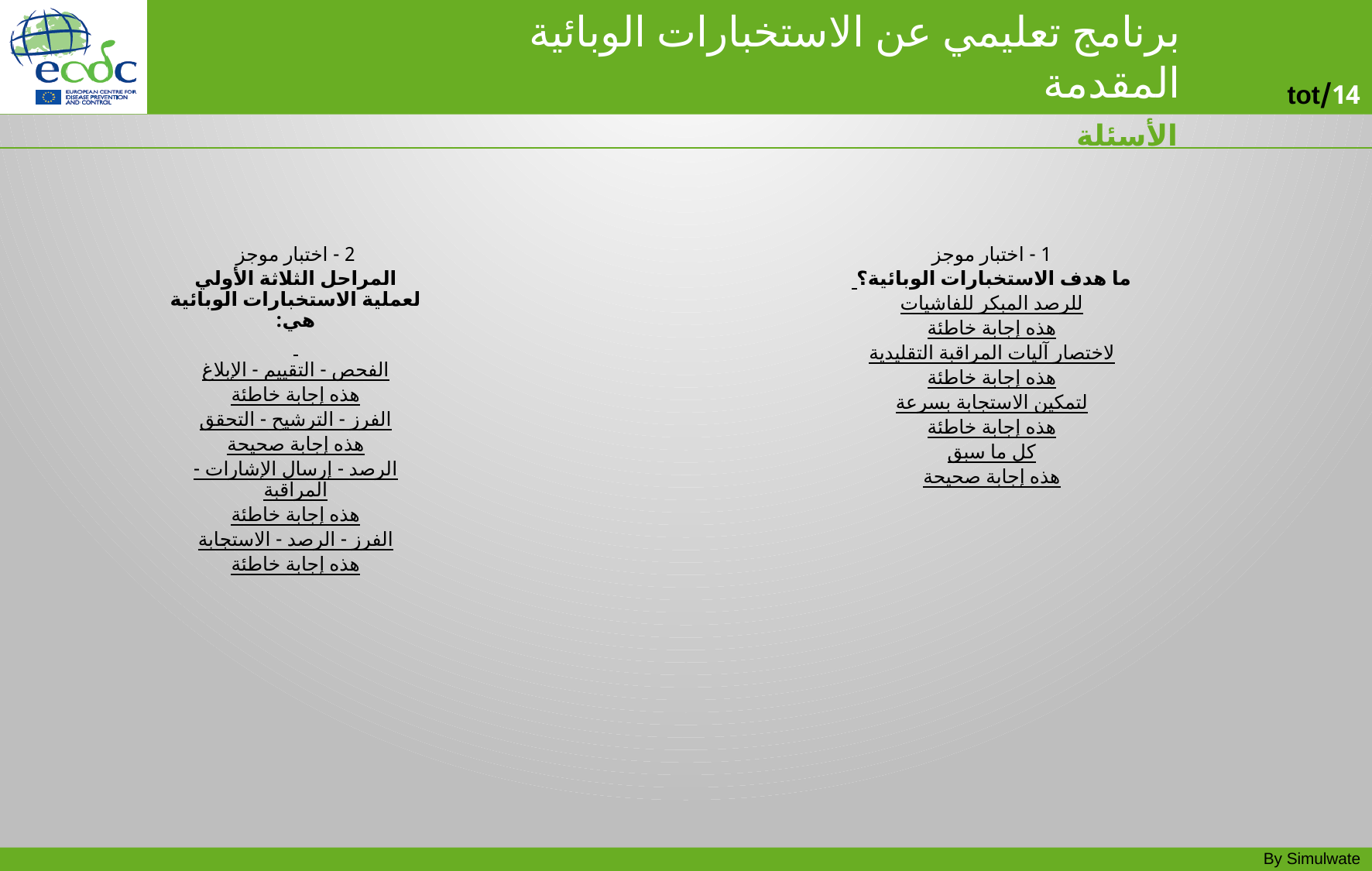

الأسئلة

2 - اختبار موجز
المراحل الثلاثة الأولي لعملية الاستخبارات الوبائية هي:

الفحص - التقييم - الإبلاغ
هذه إجابة خاطئة
الفرز - الترشيح - التحقق
هذه إجابة صحيحة
الرصد - إرسال الإشارات - المراقبة
هذه إجابة خاطئة
الفرز - الرصد - الاستجابة
هذه إجابة خاطئة

1 - اختبار موجز
ما هدف الاستخبارات الوبائية؟
للرصد المبكر للفاشيات
هذه إجابة خاطئة
لاختصار آليات المراقبة التقليدية
هذه إجابة خاطئة
لتمكين الاستجابة بسرعة
هذه إجابة خاطئة
كل ما سبق
هذه إجابة صحيحة